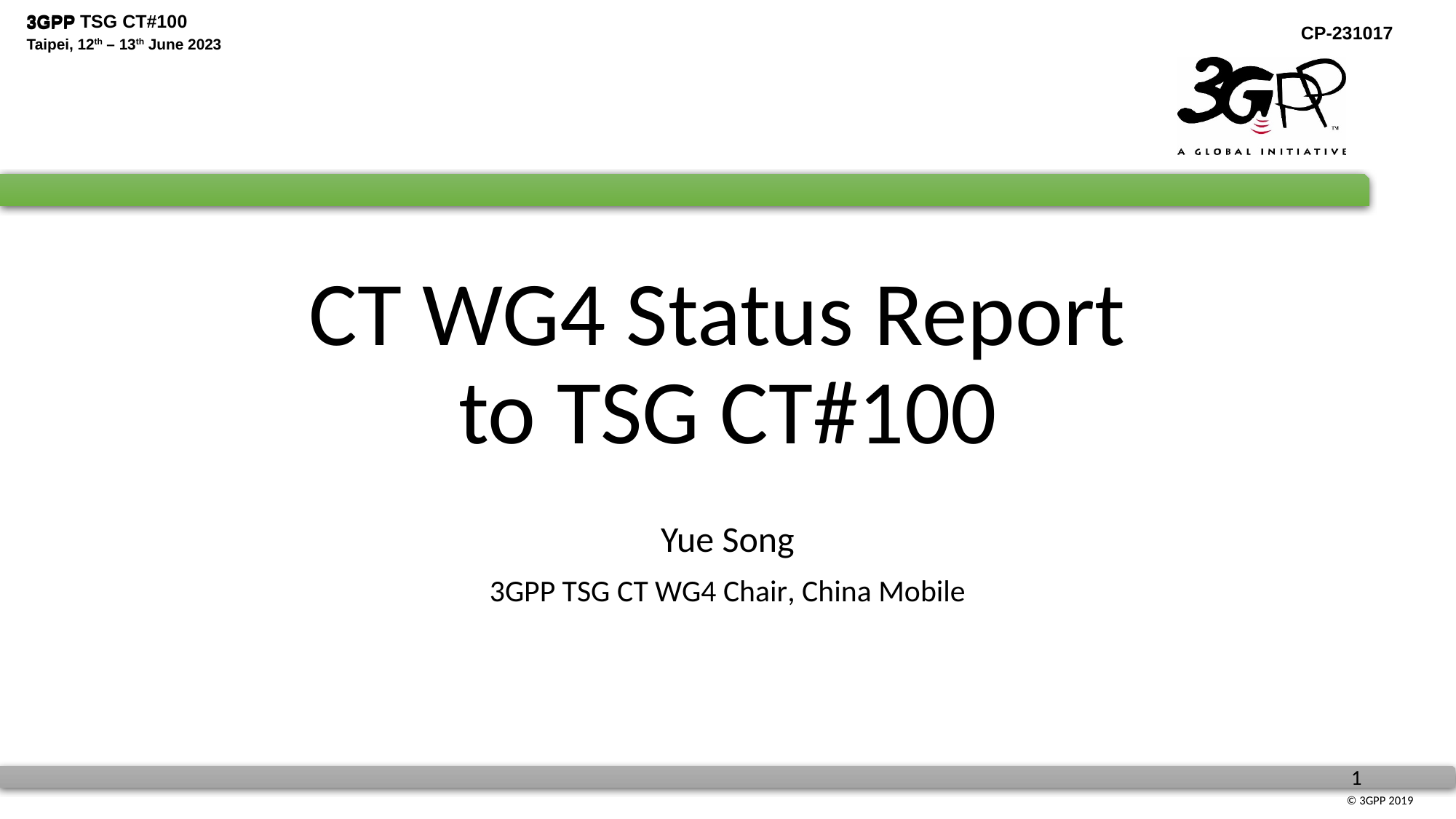

# CT WG4 Status Report to TSG CT#100
Yue Song
3GPP TSG CT WG4 Chair, China Mobile